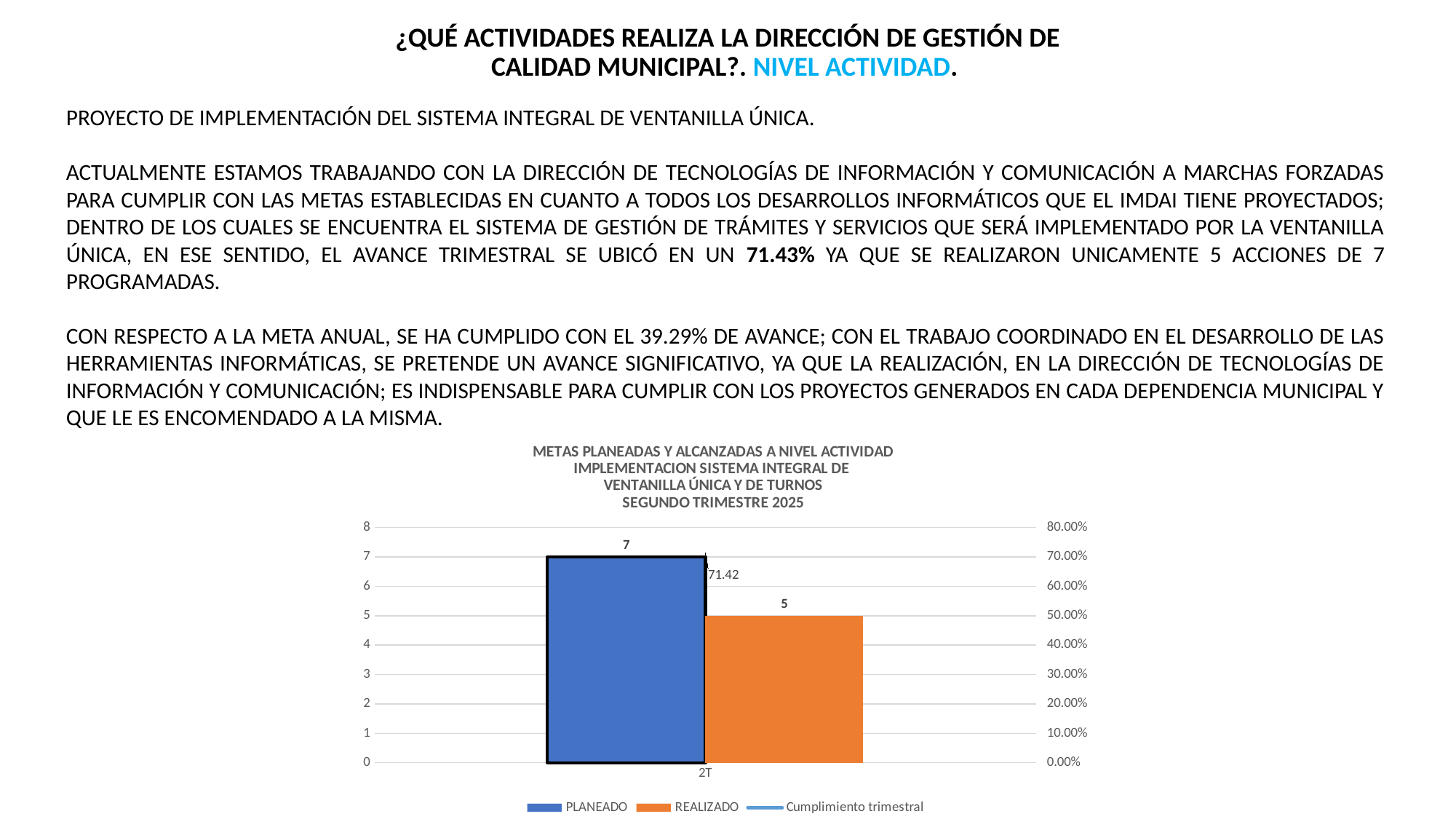

¿QUÉ ACTIVIDADES REALIZA LA DIRECCIÓN DE GESTIÓN DE CALIDAD MUNICIPAL?. NIVEL ACTIVIDAD.
PROYECTO DE IMPLEMENTACIÓN DEL SISTEMA INTEGRAL DE VENTANILLA ÚNICA.

ACTUALMENTE ESTAMOS TRABAJANDO CON LA DIRECCIÓN DE TECNOLOGÍAS DE INFORMACIÓN Y COMUNICACIÓN A MARCHAS FORZADAS PARA CUMPLIR CON LAS METAS ESTABLECIDAS EN CUANTO A TODOS LOS DESARROLLOS INFORMÁTICOS QUE EL IMDAI TIENE PROYECTADOS; DENTRO DE LOS CUALES SE ENCUENTRA EL SISTEMA DE GESTIÓN DE TRÁMITES Y SERVICIOS QUE SERÁ IMPLEMENTADO POR LA VENTANILLA ÚNICA, EN ESE SENTIDO, EL AVANCE TRIMESTRAL SE UBICÓ EN UN 71.43% YA QUE SE REALIZARON UNICAMENTE 5 ACCIONES DE 7 PROGRAMADAS.

CON RESPECTO A LA META ANUAL, SE HA CUMPLIDO CON EL 39.29% DE AVANCE; CON EL TRABAJO COORDINADO EN EL DESARROLLO DE LAS HERRAMIENTAS INFORMÁTICAS, SE PRETENDE UN AVANCE SIGNIFICATIVO, YA QUE LA REALIZACIÓN, EN LA DIRECCIÓN DE TECNOLOGÍAS DE INFORMACIÓN Y COMUNICACIÓN; ES INDISPENSABLE PARA CUMPLIR CON LOS PROYECTOS GENERADOS EN CADA DEPENDENCIA MUNICIPAL Y QUE LE ES ENCOMENDADO A LA MISMA.

### Chart: METAS PLANEADAS Y ALCANZADAS A NIVEL ACTIVIDAD
IMPLEMENTACION SISTEMA INTEGRAL DE
VENTANILLA ÚNICA Y DE TURNOS
SEGUNDO TRIMESTRE 2025

| Category | PLANEADO | REALIZADO | Cumplimiento trimestral |
|---|---|---|---|
| 2T | 7.0 | 5.0 | 0.7142857142857143 |